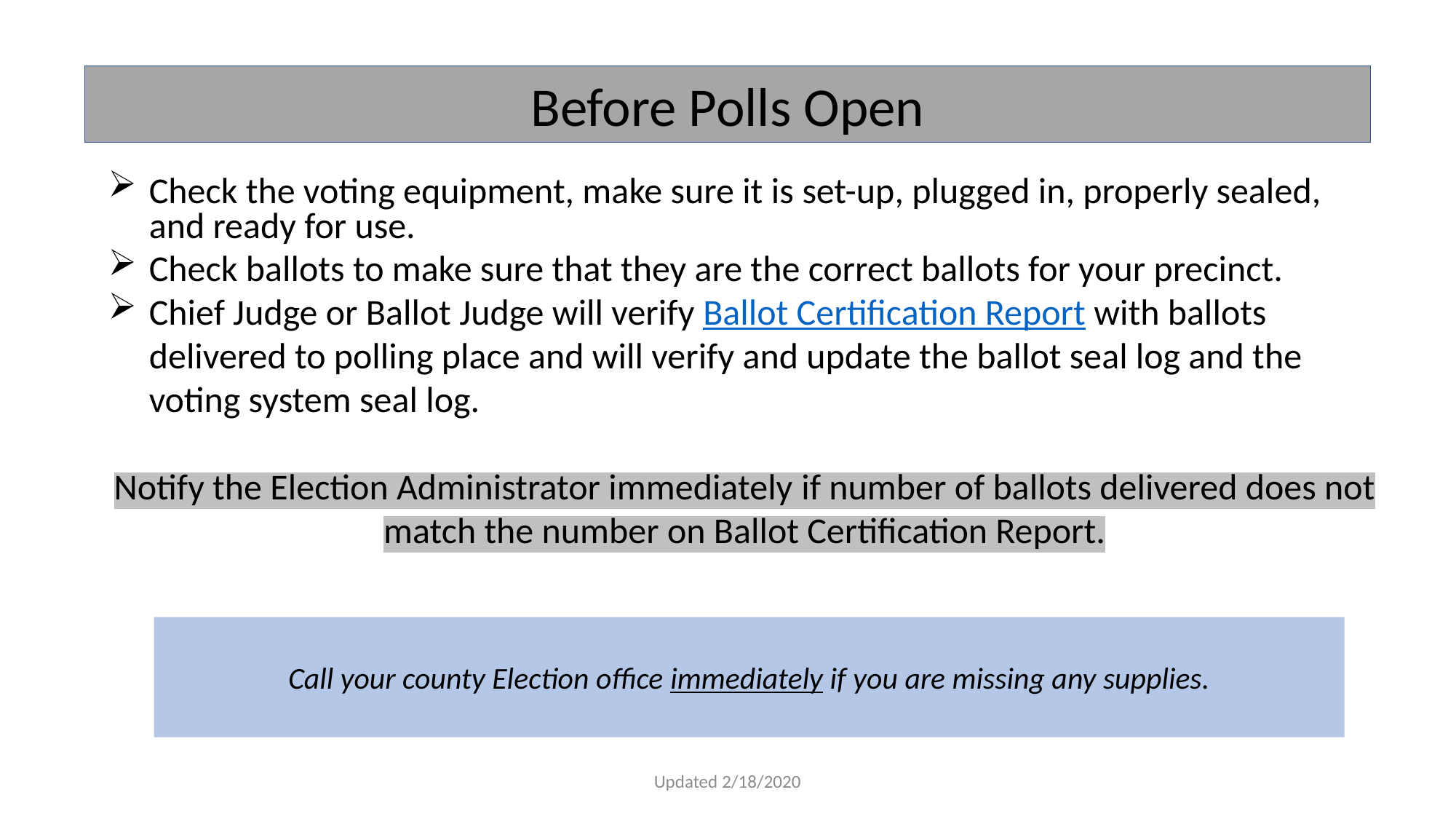

Before Polls Open
Check the voting equipment, make sure it is set-up, plugged in, properly sealed, and ready for use.
Check ballots to make sure that they are the correct ballots for your precinct.
Chief Judge or Ballot Judge will verify Ballot Certification Report with ballots delivered to polling place and will verify and update the ballot seal log and the voting system seal log.

Notify the Election Administrator immediately if number of ballots delivered does not match the number on Ballot Certification Report.

Call your county Election office immediately if you are missing any supplies.

Updated 2/18/2020